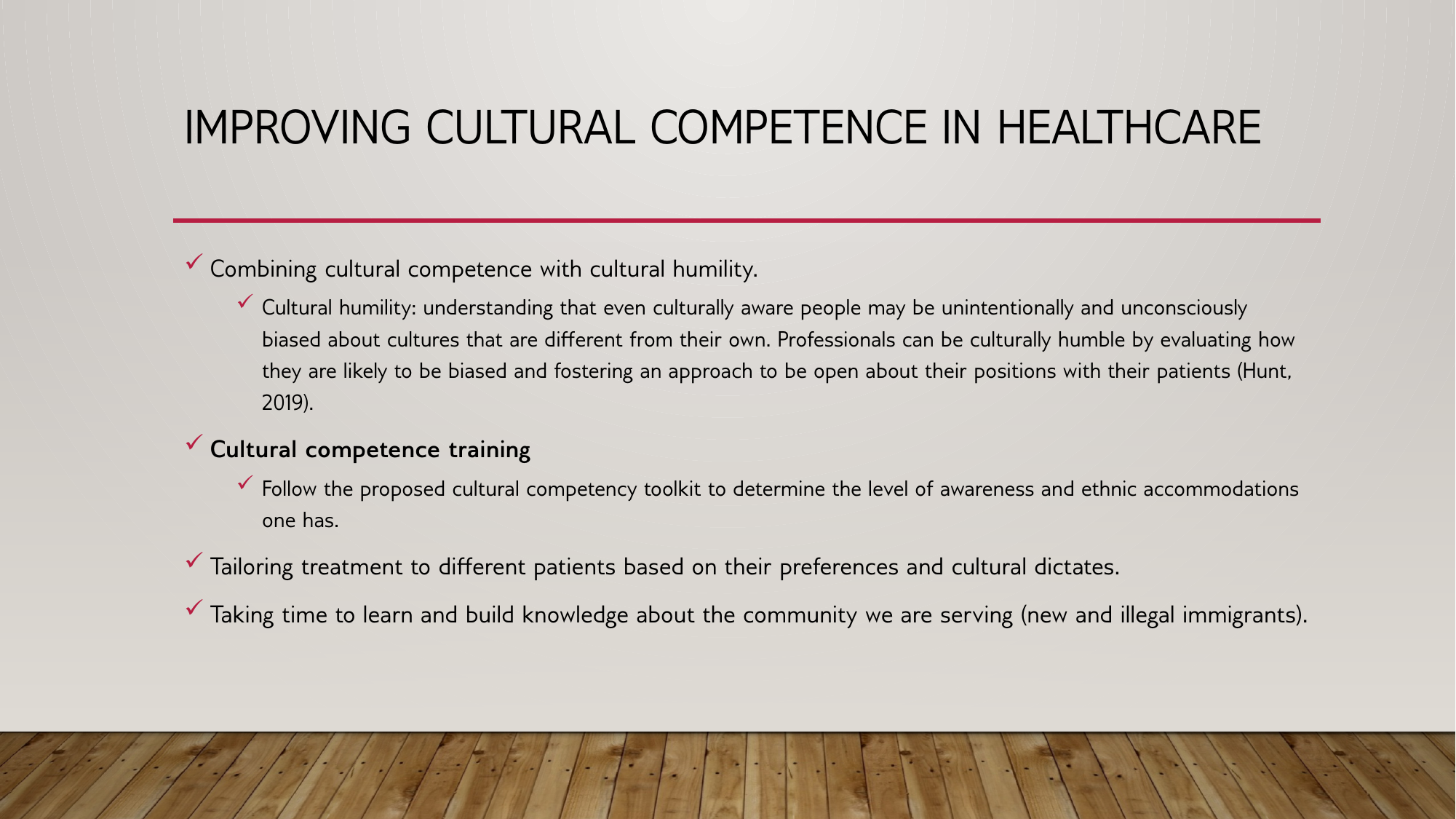

# Improving Cultural Competence in Healthcare
Combining cultural competence with cultural humility.
Cultural humility: understanding that even culturally aware people may be unintentionally and unconsciously biased about cultures that are different from their own. Professionals can be culturally humble by evaluating how they are likely to be biased and fostering an approach to be open about their positions with their patients (Hunt, 2019).
Cultural competence training
Follow the proposed cultural competency toolkit to determine the level of awareness and ethnic accommodations one has.
Tailoring treatment to different patients based on their preferences and cultural dictates.
Taking time to learn and build knowledge about the community we are serving (new and illegal immigrants).